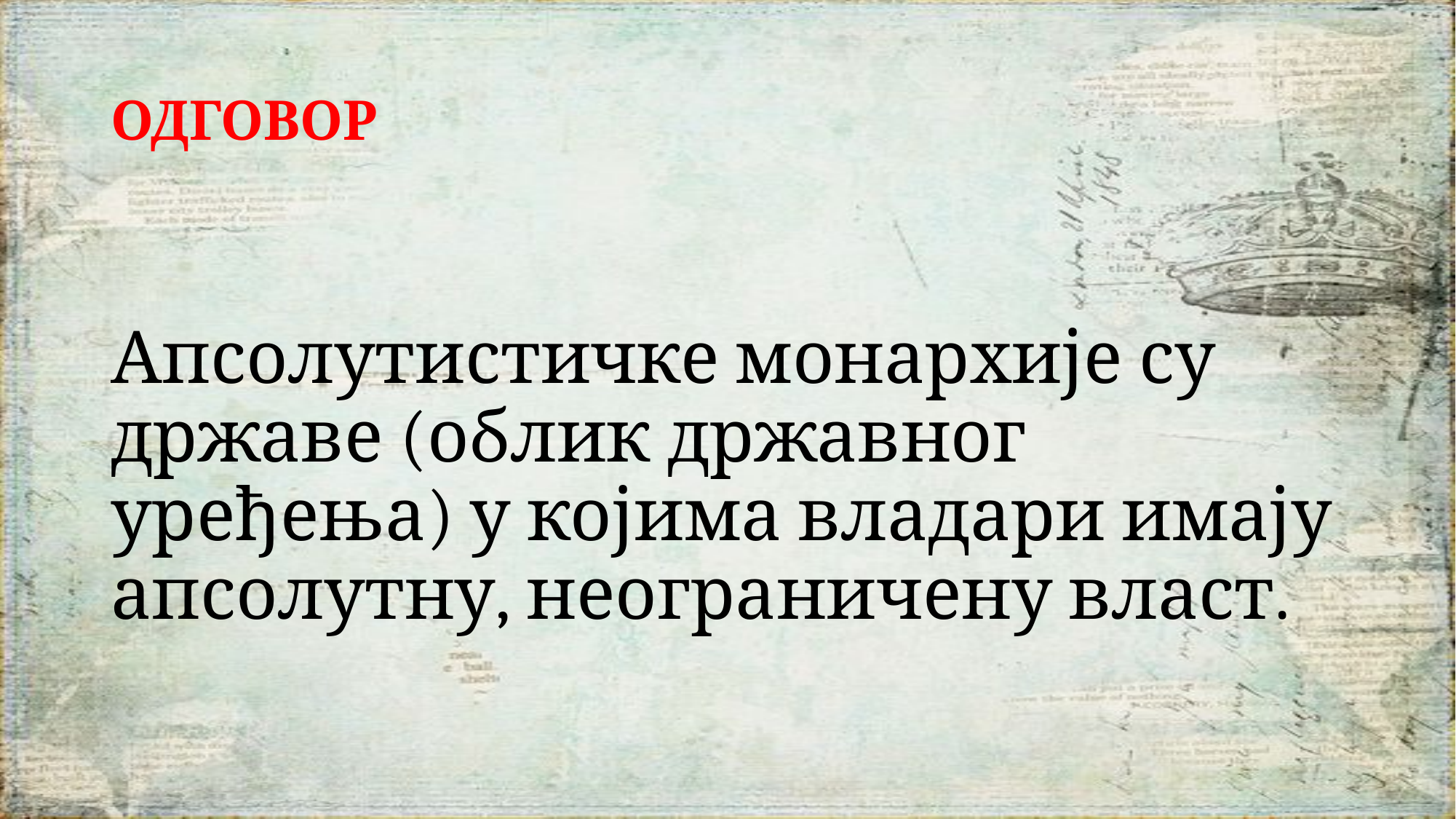

# ОДГОВОР
Апсолутистичке монархије су државе (облик државног уређења) у којима владари имају апсолутну, неограничену власт.